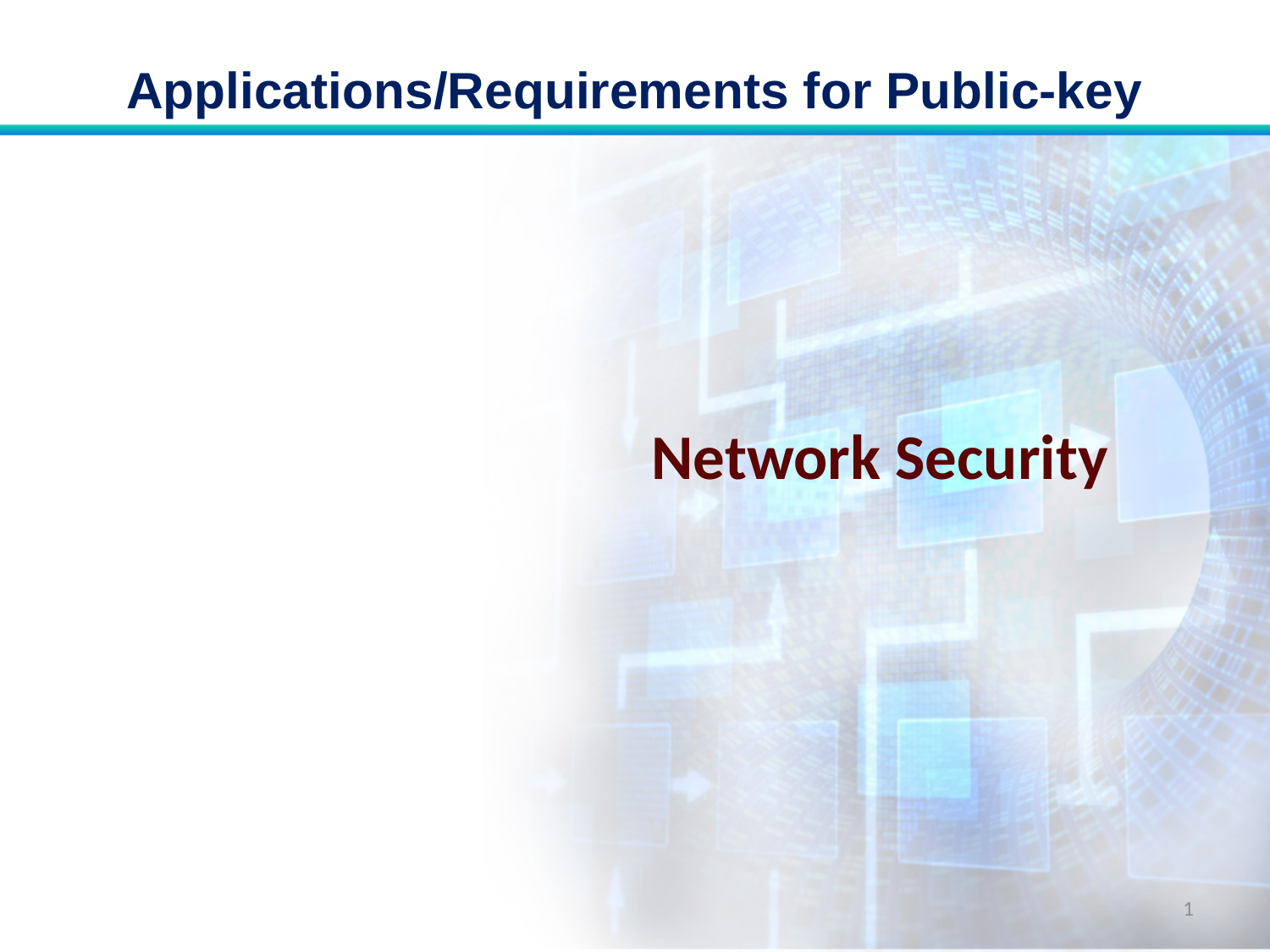

# Applications/Requirements for Public-key
Network Security
1